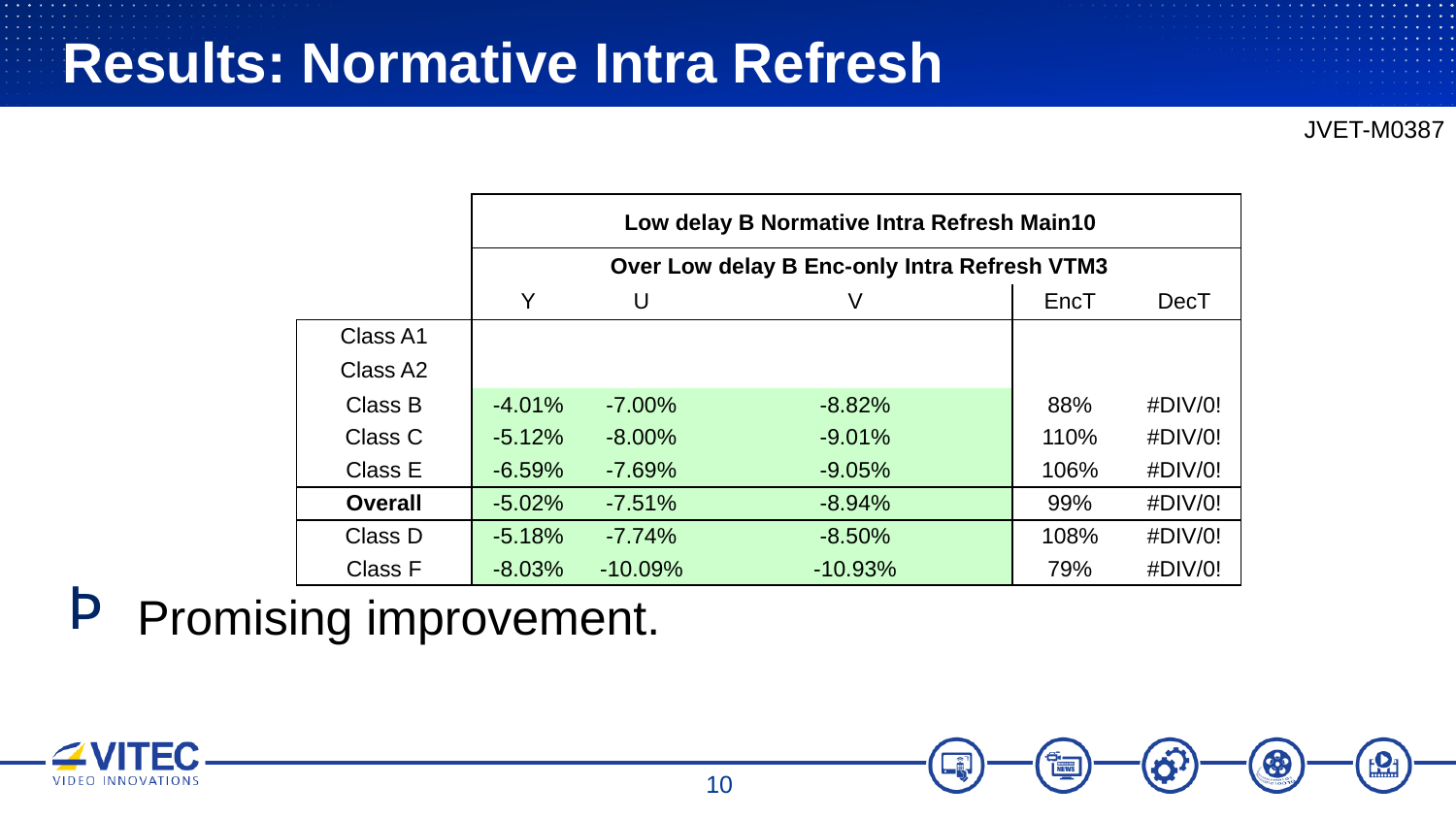

# Results: Normative Intra Refresh
JVET-M0387

 Promising improvement.
|  | Low delay B Normative Intra Refresh Main10 |  |  |  |  |
| --- | --- | --- | --- | --- | --- |
|  | Over Low delay B Enc-only Intra Refresh VTM3 |  |  |  |  |
|  | Y | U | V | EncT | DecT |
| Class A1 |  |  |  |  |  |
| Class A2 |  |  |  |  |  |
| Class B | -4.01% | -7.00% | -8.82% | 88% | #DIV/0! |
| Class C | -5.12% | -8.00% | -9.01% | 110% | #DIV/0! |
| Class E | -6.59% | -7.69% | -9.05% | 106% | #DIV/0! |
| Overall | -5.02% | -7.51% | -8.94% | 99% | #DIV/0! |
| Class D | -5.18% | -7.74% | -8.50% | 108% | #DIV/0! |
| Class F | -8.03% | -10.09% | -10.93% | 79% | #DIV/0! |
10